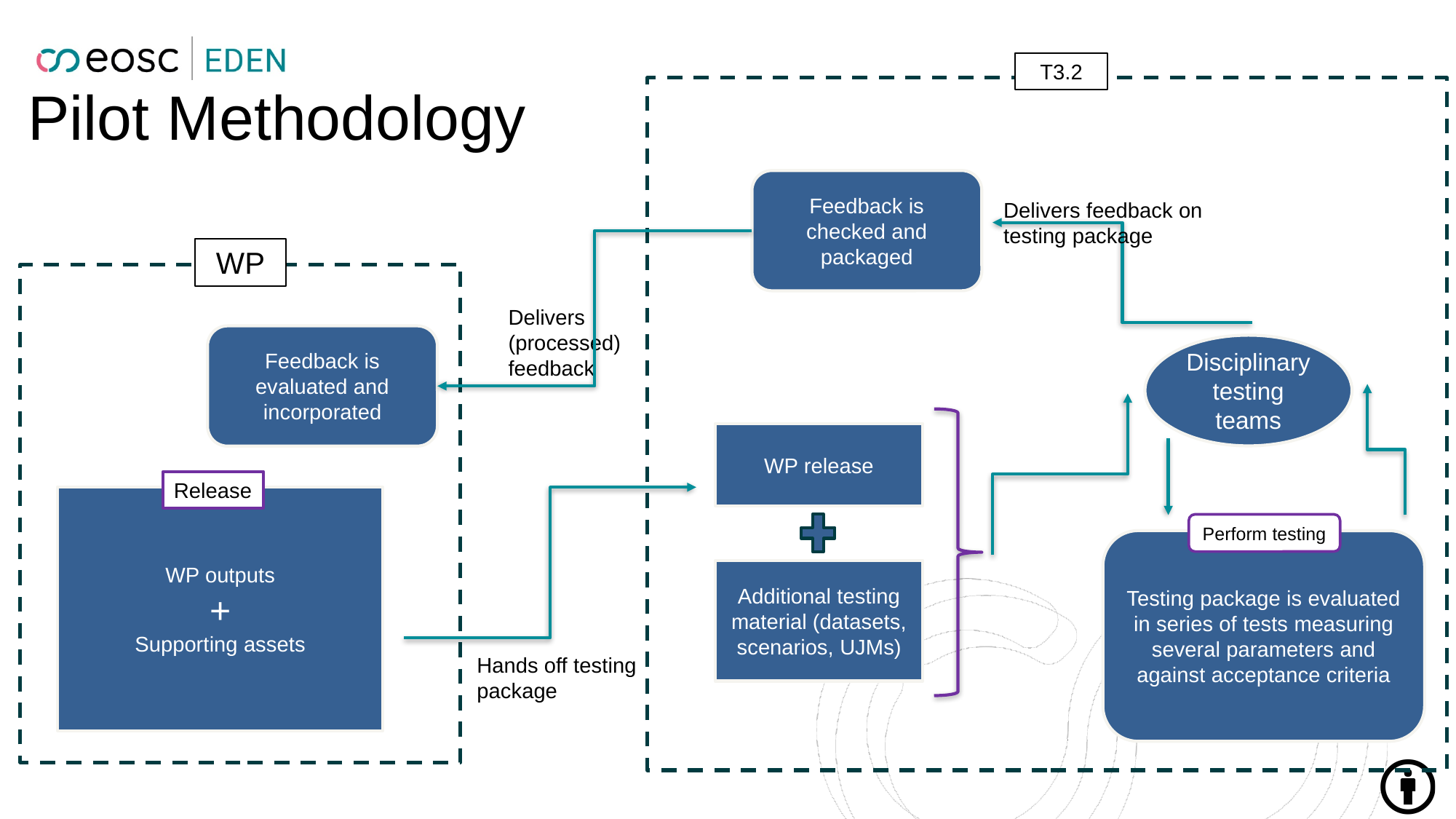

T3.2

# Pilot Methodology
Feedback is checked and packaged
Delivers feedback on testing package
WP

Delivers
(processed)
feedback
Feedback is evaluated and incorporated
Disciplinary testing teams

WP release
Release
WP outputs
+
Supporting assets

Perform testing
Testing package is evaluated in series of tests measuring several parameters and against acceptance criteria
Additional testing material (datasets, scenarios, UJMs)
Hands off testing package